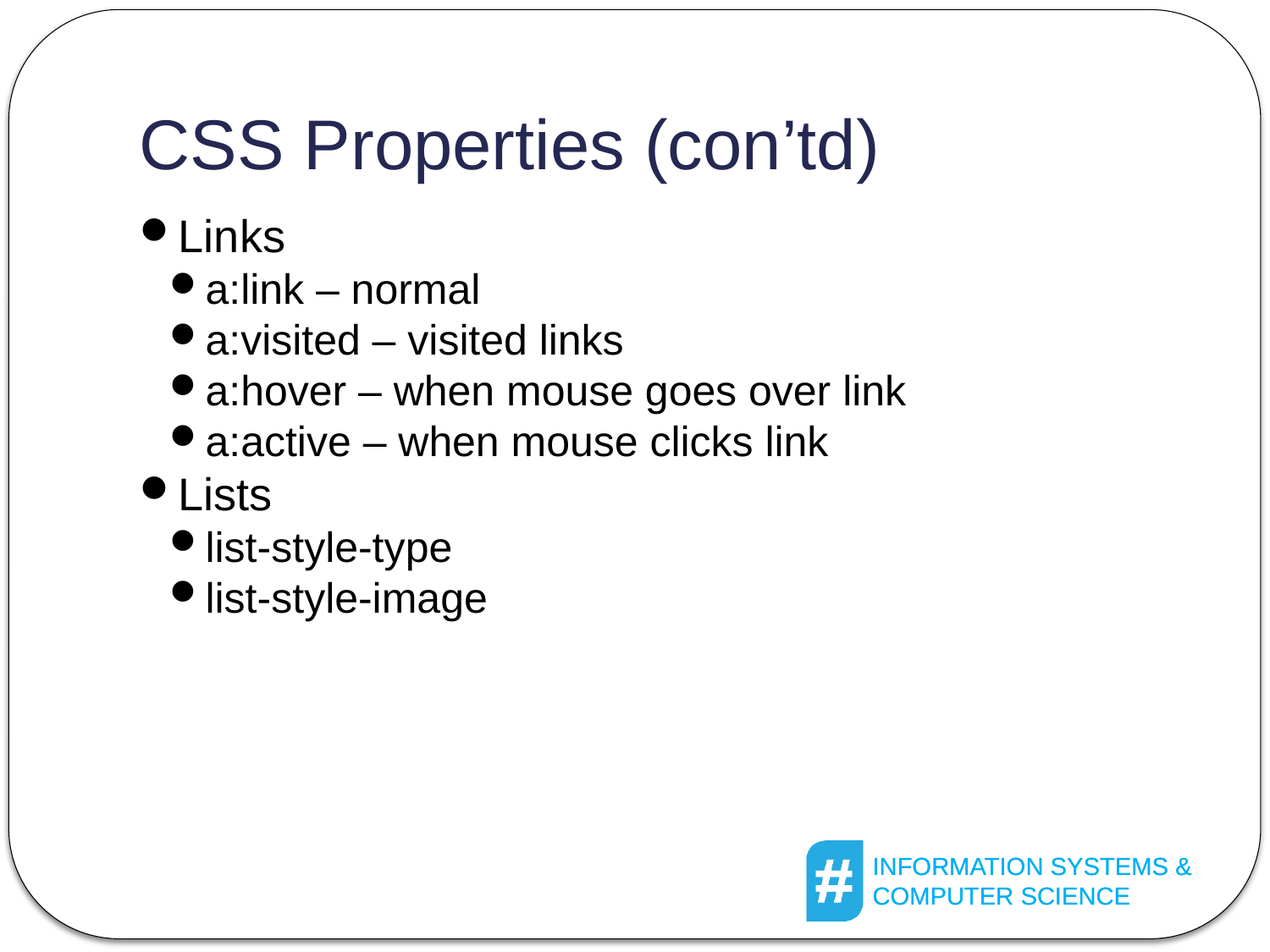

CSS Properties (con’td)
Links
a:link – normal
a:visited – visited links
a:hover – when mouse goes over link
a:active – when mouse clicks link
Lists
list-style-type
list-style-image